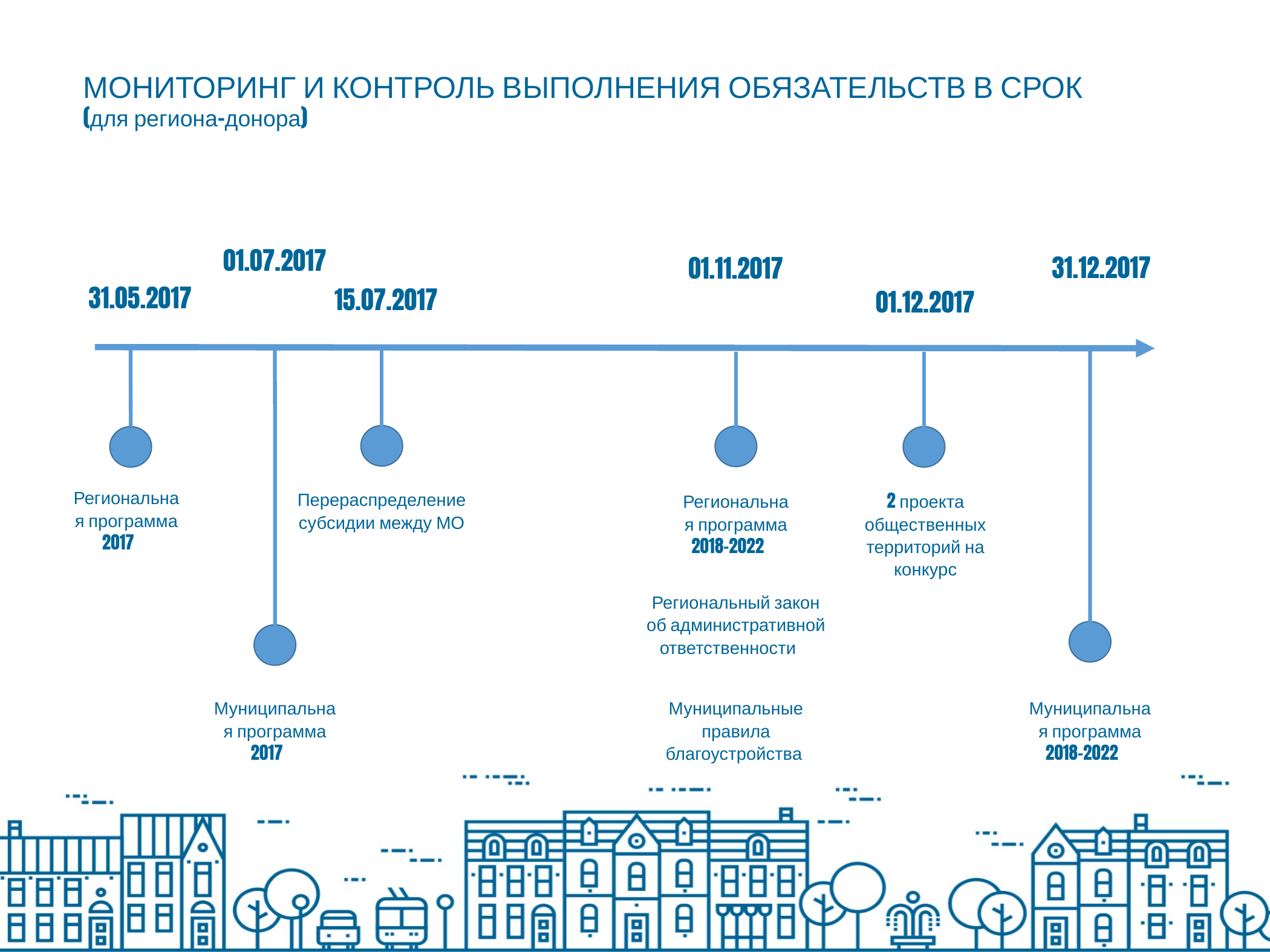

МОНИТОРИНГ И КОНТРОЛЬ ВЫПОЛНЕНИЯ ОБЯЗАТЕЛЬСТВ В СРОК (для региона-донора)
01.07.2017
31.12.2017
01.11.2017
31.05.2017
15.07.2017
01.12.2017

Региональная программа 2017
Перераспределение субсидии между МО
Региональная программа 2018-2022
2 проекта общественных территорий на конкурс

Региональный закон об административной ответственности

Муниципальная программа 2017
Муниципальная программа 2018-2022
Муниципальные правила благоустройства